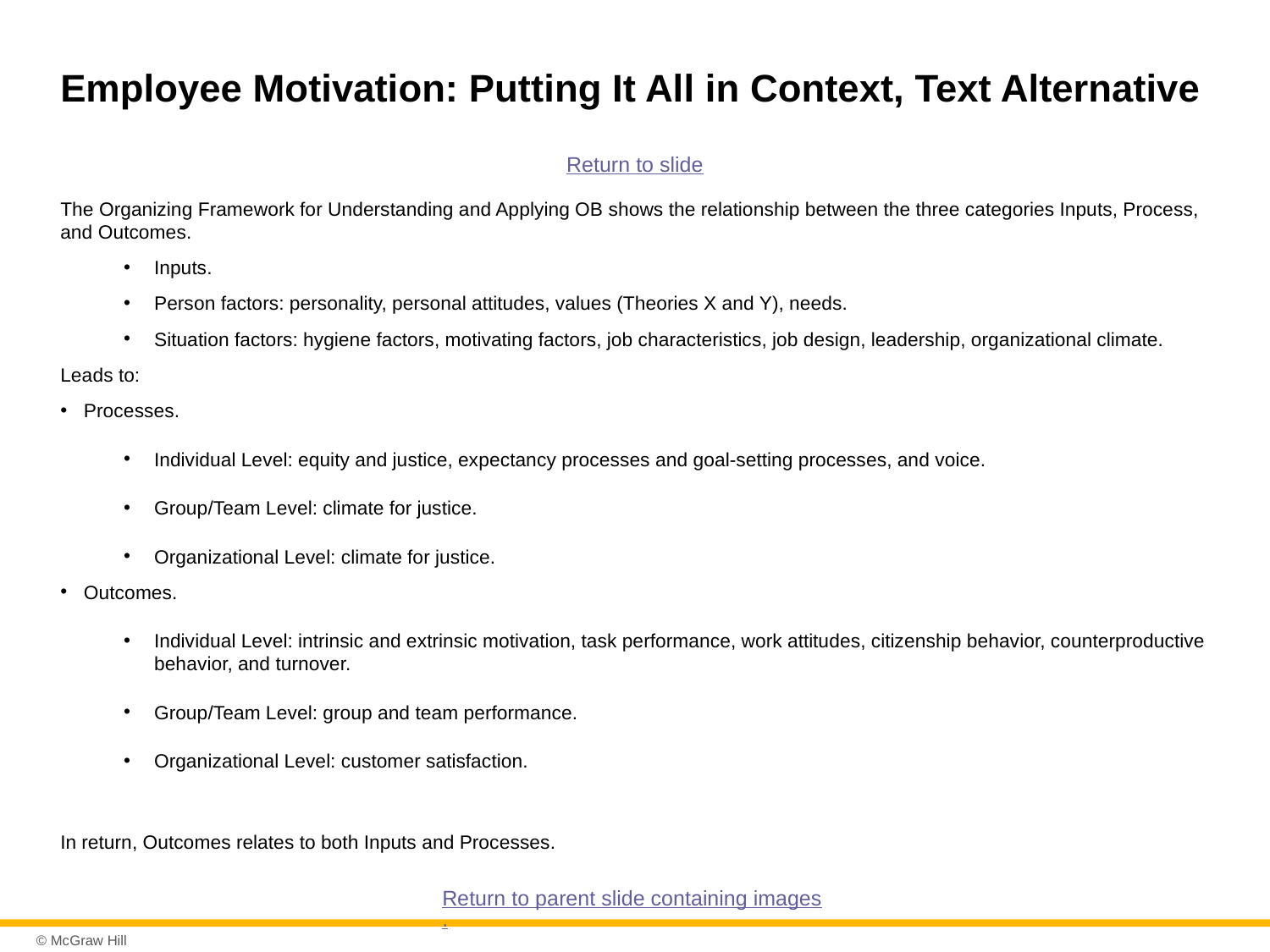

# Employee Motivation: Putting It All in Context, Text Alternative
Return to slide
The Organizing Framework for Understanding and Applying OB shows the relationship between the three categories Inputs, Process, and Outcomes.
Inputs.
Person factors: personality, personal attitudes, values (Theories X and Y), needs.
Situation factors: hygiene factors, motivating factors, job characteristics, job design, leadership, organizational climate.
Leads to:
Processes.
Individual Level: equity and justice, expectancy processes and goal-setting processes, and voice.
Group/Team Level: climate for justice.
Organizational Level: climate for justice.
Outcomes.
Individual Level: intrinsic and extrinsic motivation, task performance, work attitudes, citizenship behavior, counterproductive behavior, and turnover.
Group/Team Level: group and team performance.
Organizational Level: customer satisfaction.

In return, Outcomes relates to both Inputs and Processes.

Return to parent slide containing images.